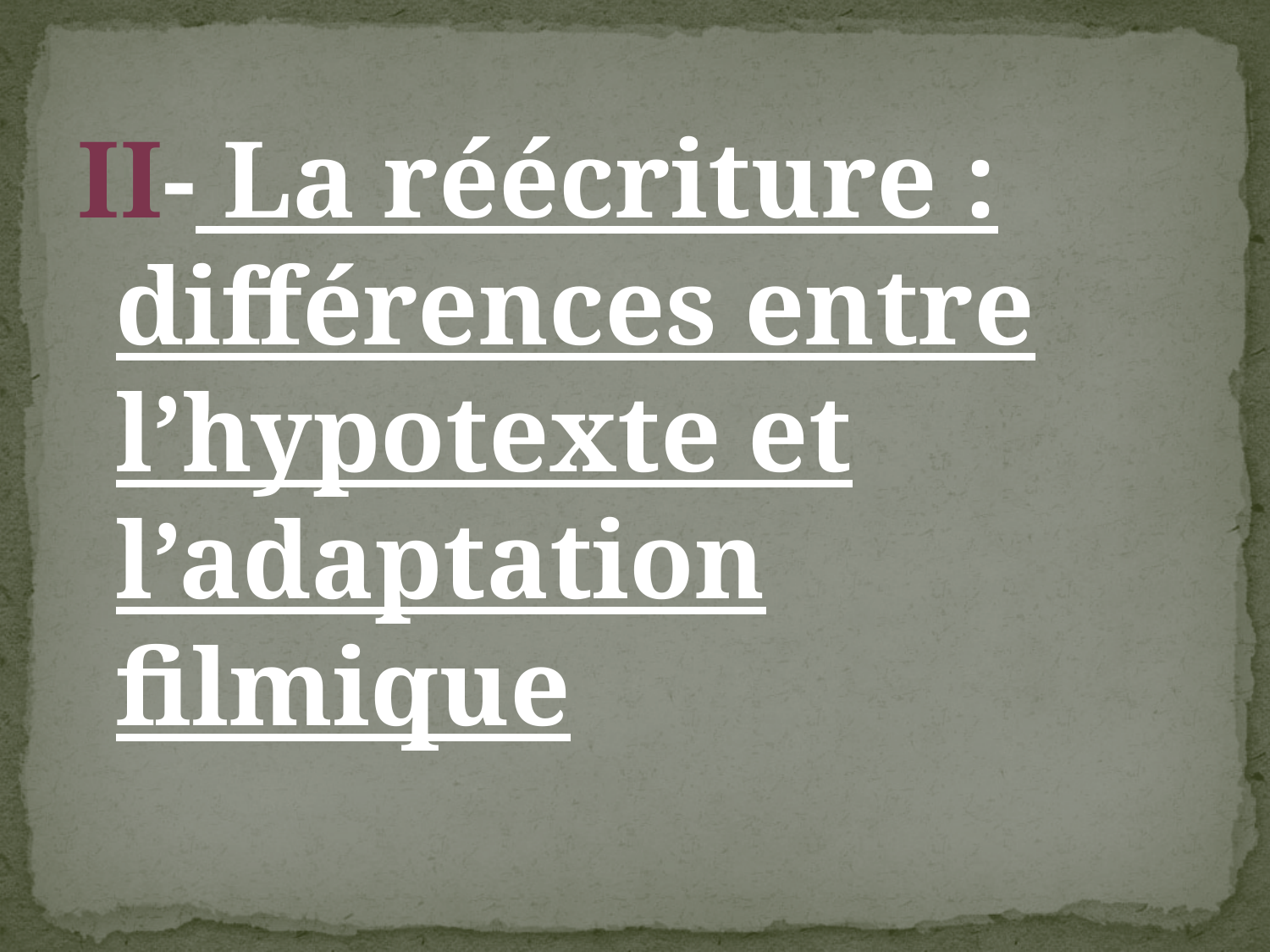

II- La réécriture : différences entre l’hypotexte et l’adaptation filmique